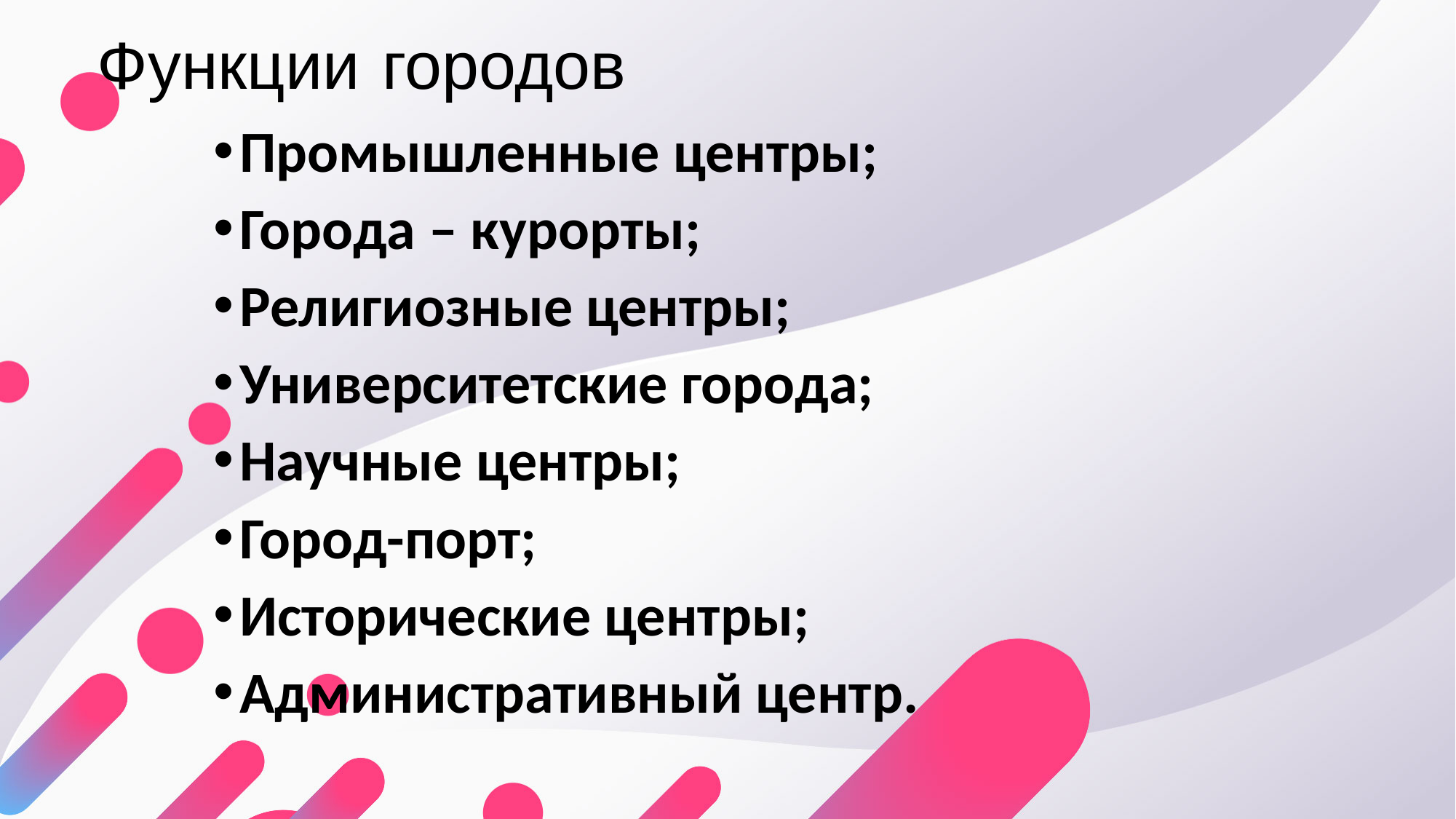

# Функции городов
Промышленные центры;
Города – курорты;
Религиозные центры;
Университетские города;
Научные центры;
Город-порт;
Исторические центры;
Административный центр.